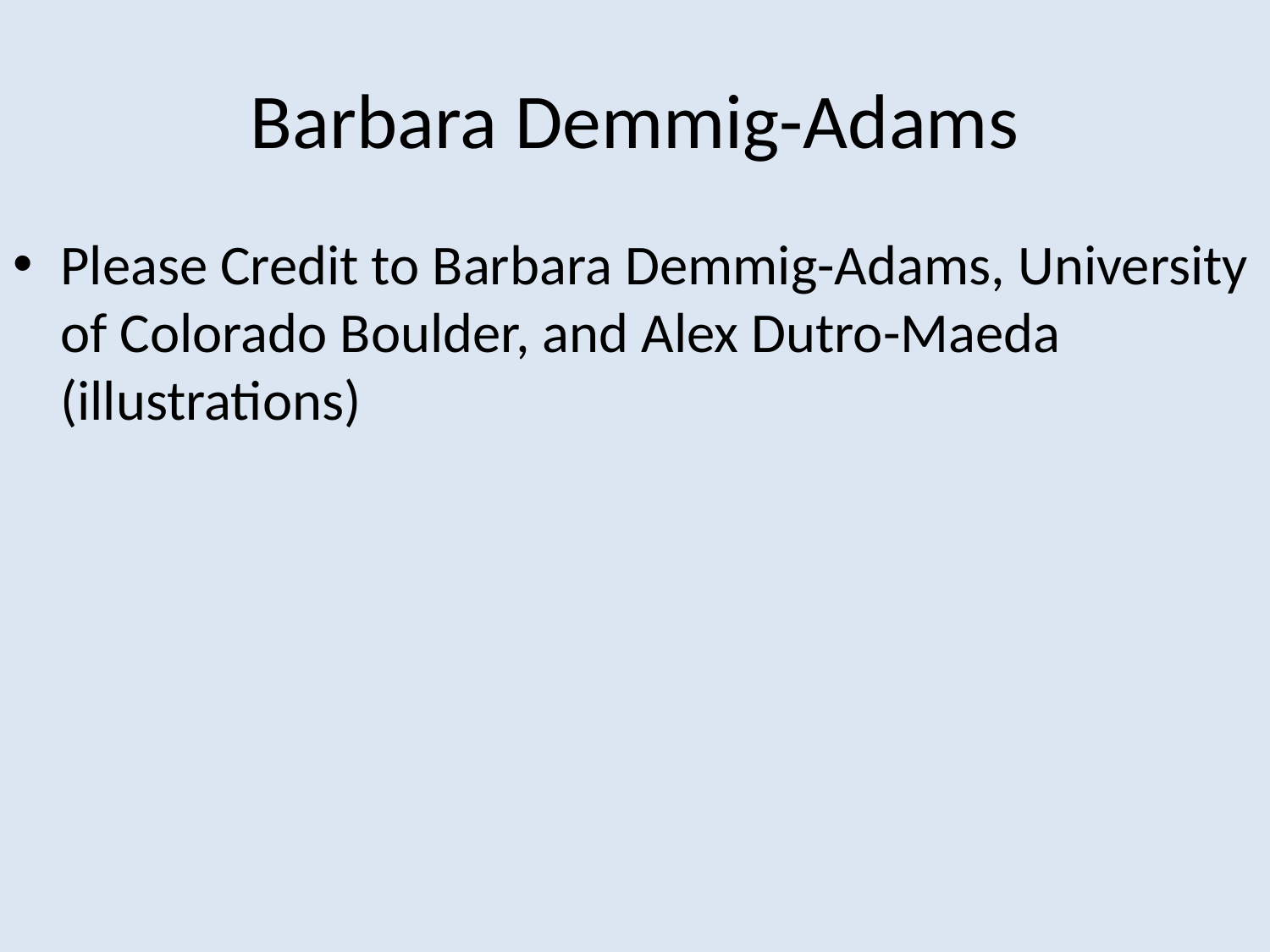

# Barbara Demmig-Adams
Please Credit to Barbara Demmig-Adams, University of Colorado Boulder, and Alex Dutro-Maeda (illustrations)